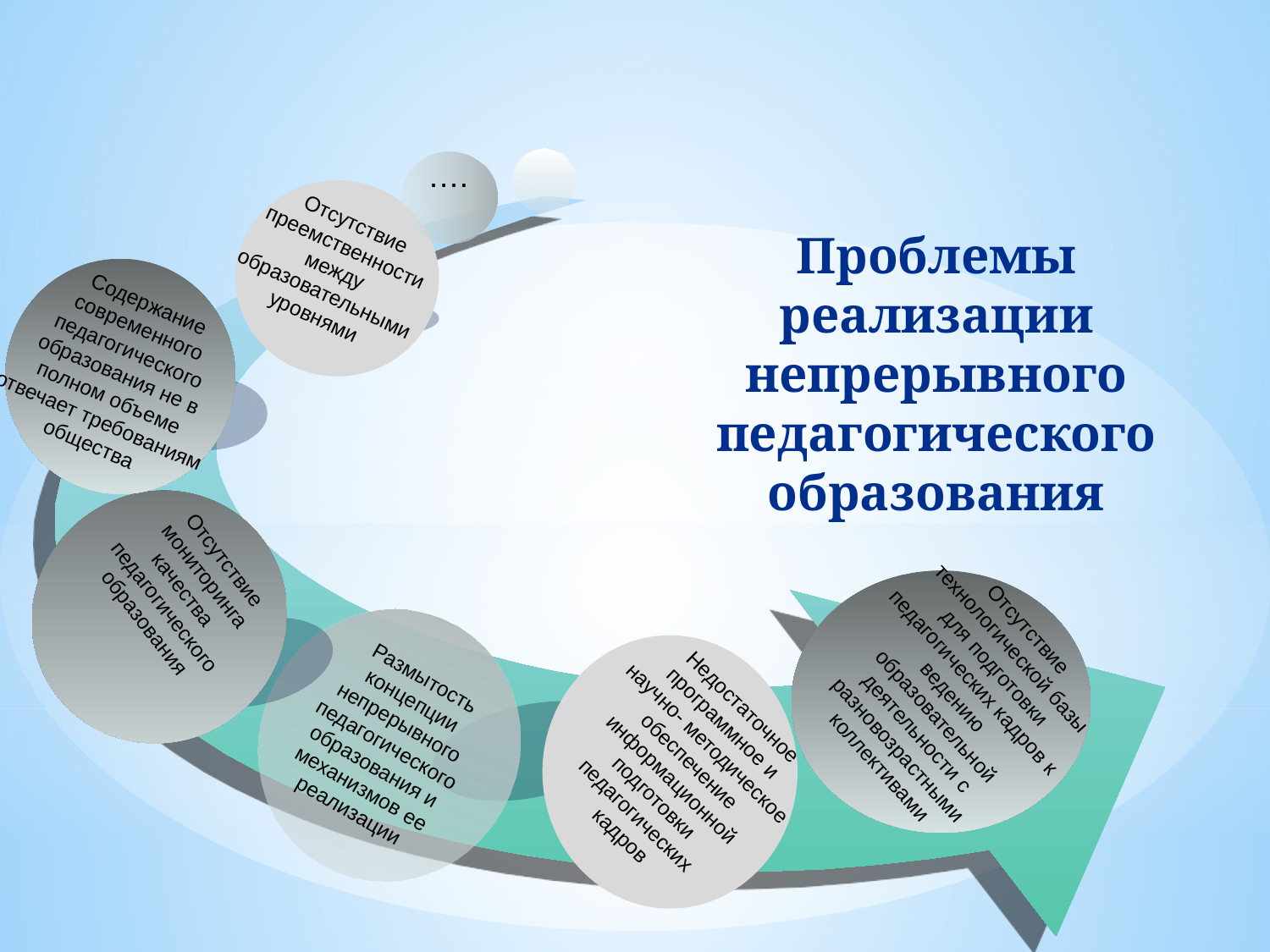

….

Отсутствие преемственности между образовательными уровнями
Проблемы реализации непрерывного педагогического образования

Содержание
современного педагогического образования не в полном объеме отвечает требованиям общества

Отсутствие
 мониторинга
качества
педагогического образования

Отсутствие
технологической базы
 для подготовки педагогических кадров к ведению
образовательной деятельности с разновозрастными коллективами

Размытость концепции непрерывного педагогического образования и механизмов ее реализации
Недостаточное программное и
научно- методическое обеспечение информационной подготовки педагогических
 кадров